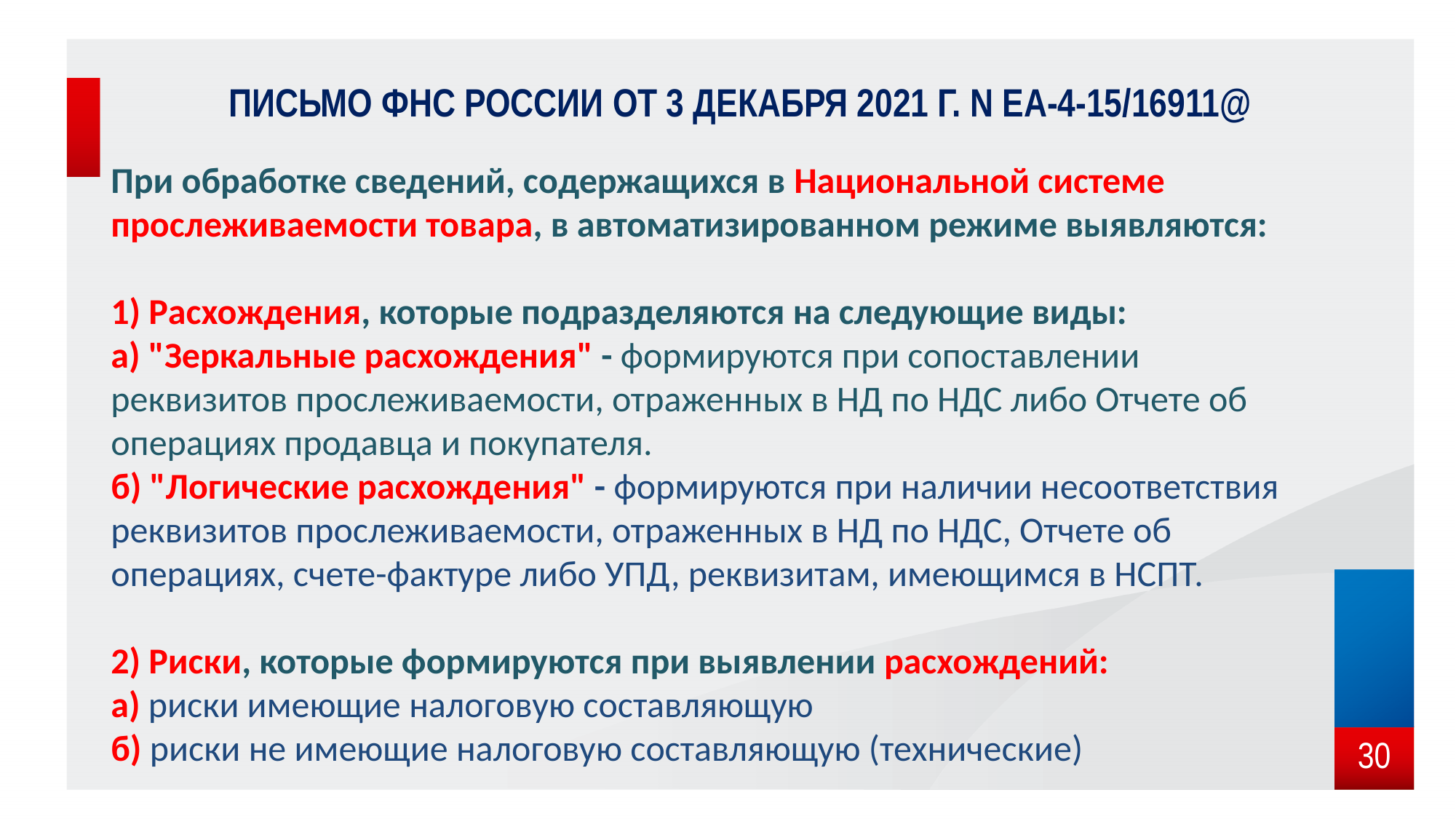

# Письмо ФНС России от 3 декабря 2021 г. N ЕА-4-15/16911@
При обработке сведений, содержащихся в Национальной системе прослеживаемости товара, в автоматизированном режиме выявляются:

1) Расхождения, которые подразделяются на следующие виды:
а) "Зеркальные расхождения" - формируются при сопоставлении реквизитов прослеживаемости, отраженных в НД по НДС либо Отчете об операциях продавца и покупателя.
б) "Логические расхождения" - формируются при наличии несоответствия реквизитов прослеживаемости, отраженных в НД по НДС, Отчете об операциях, счете-фактуре либо УПД, реквизитам, имеющимся в НСПТ.

2) Риски, которые формируются при выявлении расхождений:
а) риски имеющие налоговую составляющую
б) риски не имеющие налоговую составляющую (технические)

30